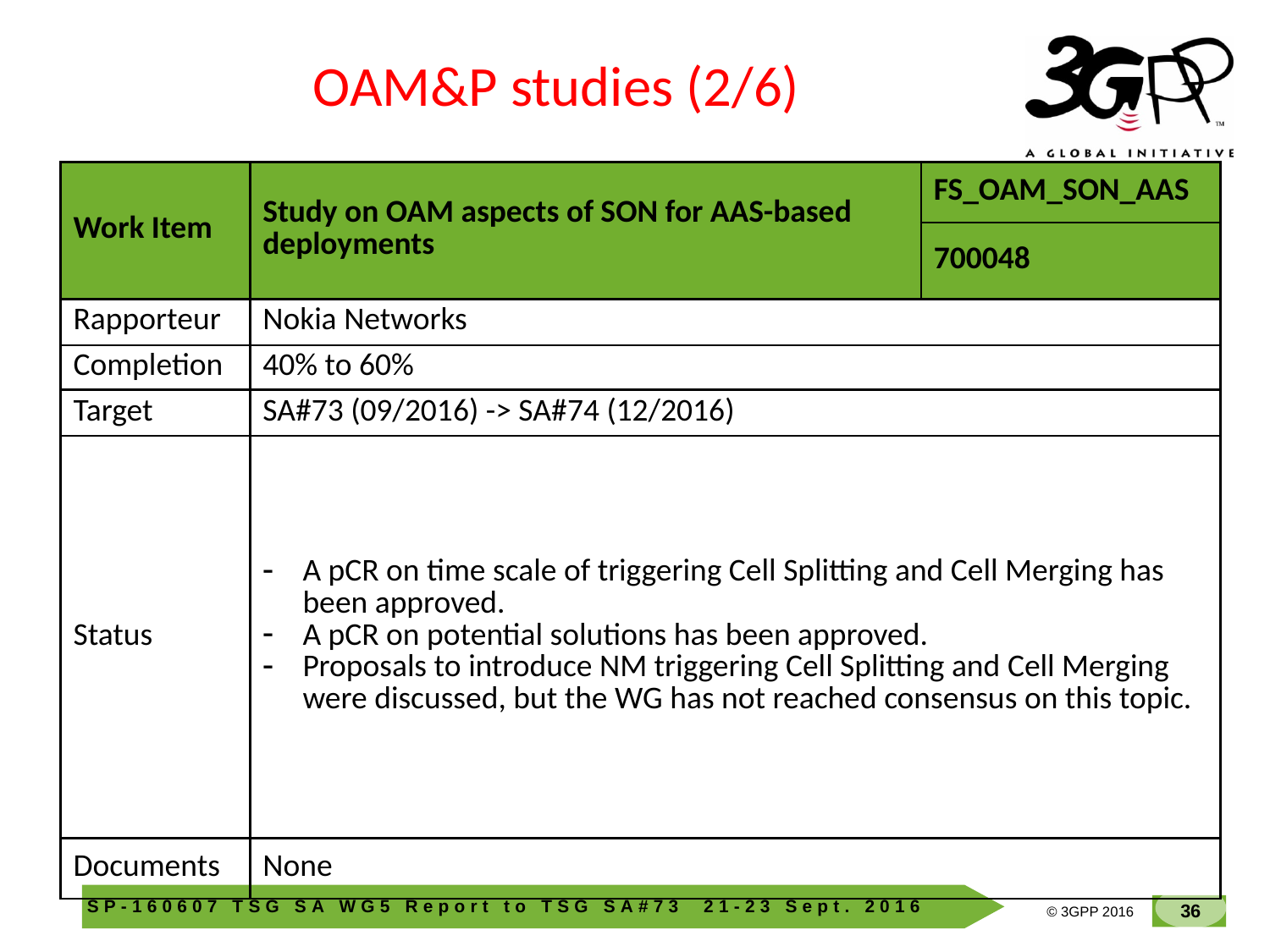

OAM&P studies (2/6)
| Work Item | Study on OAM aspects of SON for AAS-based deployments | FS\_OAM\_SON\_AAS |
| --- | --- | --- |
|  |  | 700048 |
| Rapporteur | Nokia Networks |  |
| Completion | 40% to 60% |  |
| Target | SA#73 (09/2016) -> SA#74 (12/2016) |  |
| Status | A pCR on time scale of triggering Cell Splitting and Cell Merging has been approved. A pCR on potential solutions has been approved. Proposals to introduce NM triggering Cell Splitting and Cell Merging were discussed, but the WG has not reached consensus on this topic. |  |
| Documents | None |  |